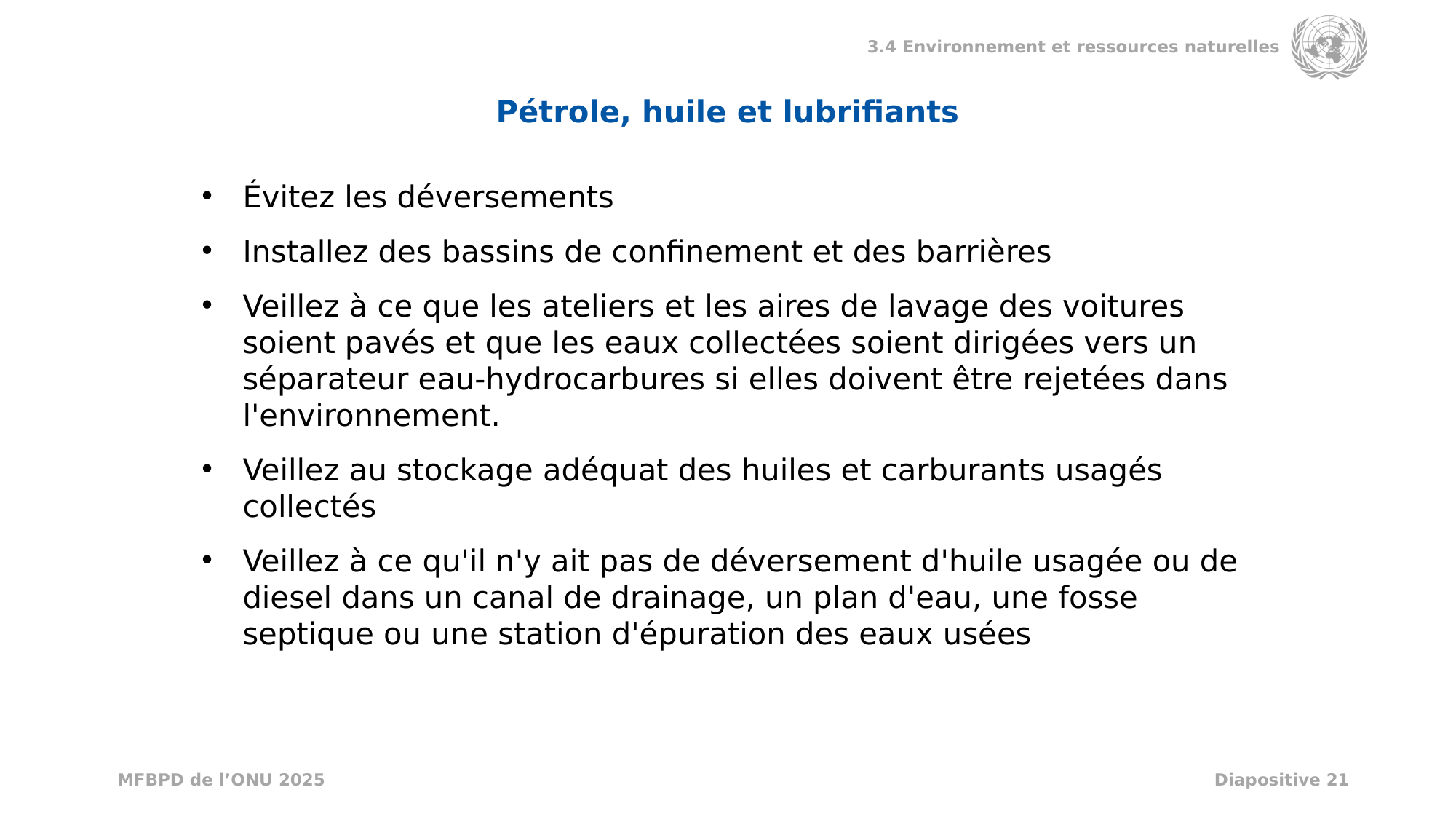

Pétrole, huile et lubrifiants
Évitez les déversements
Installez des bassins de confinement et des barrières
Veillez à ce que les ateliers et les aires de lavage des voitures soient pavés et que les eaux collectées soient dirigées vers un séparateur eau-hydrocarbures si elles doivent être rejetées dans l'environnement.
Veillez au stockage adéquat des huiles et carburants usagés collectés
Veillez à ce qu'il n'y ait pas de déversement d'huile usagée ou de diesel dans un canal de drainage, un plan d'eau, une fosse septique ou une station d'épuration des eaux usées